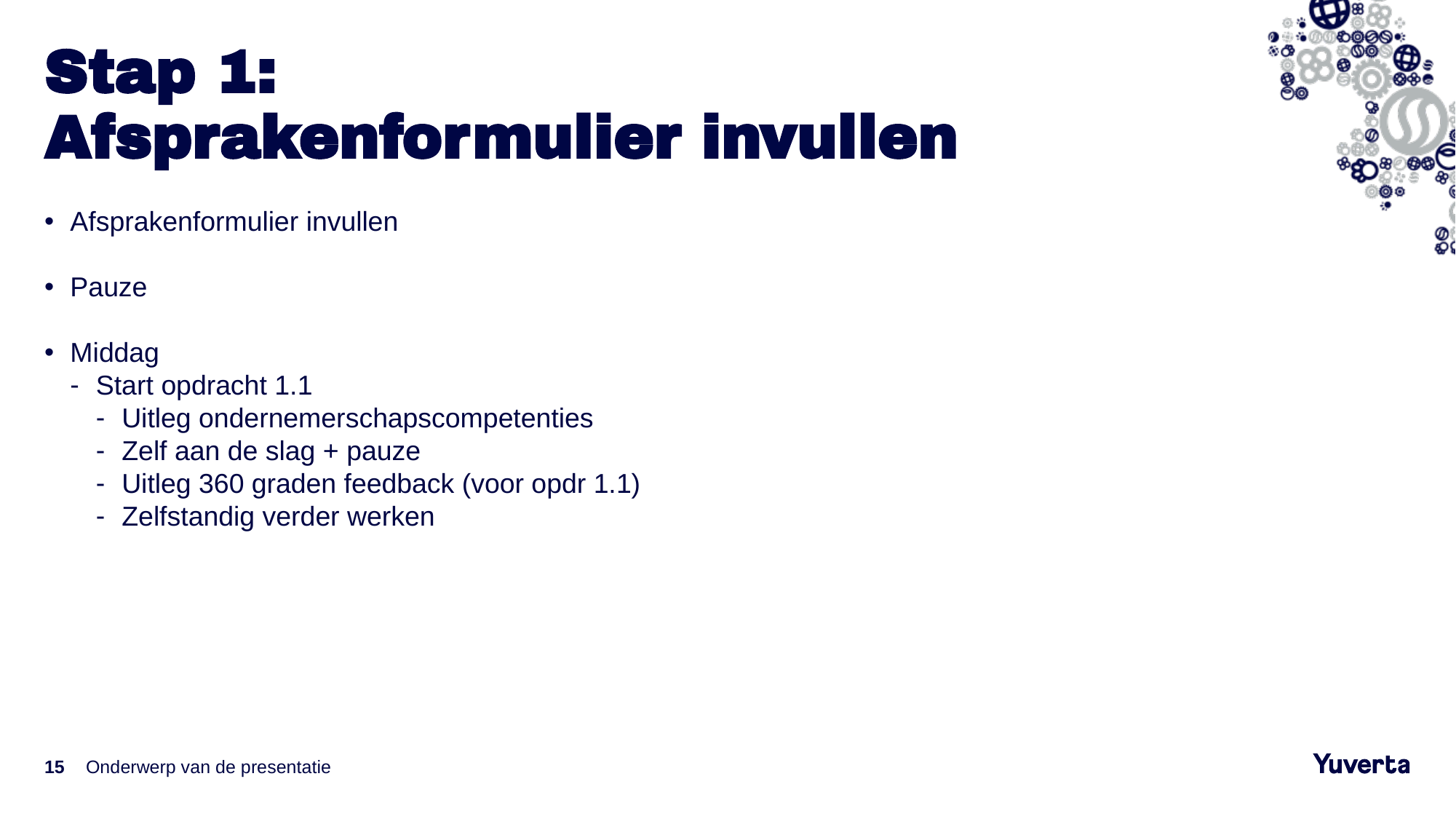

# Stap 1: Afsprakenformulier invullen
Afsprakenformulier invullen

Pauze

Middag
Start opdracht 1.1
Uitleg ondernemerschapscompetenties
Zelf aan de slag + pauze
Uitleg 360 graden feedback (voor opdr 1.1)
Zelfstandig verder werken
15
Onderwerp van de presentatie
1-2-2023